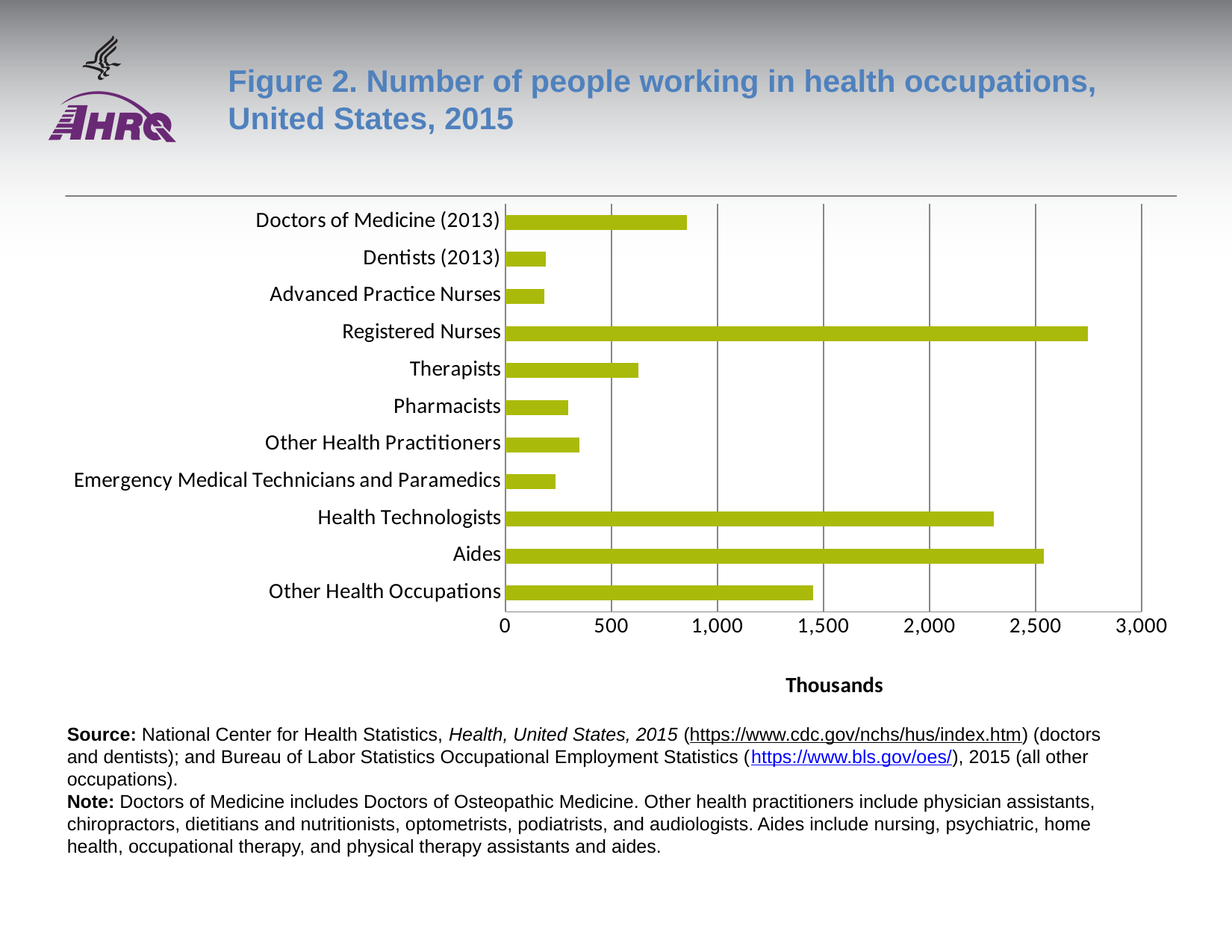

# Figure 2. Number of people working in health occupations, United States, 2015

### Chart

| Category | Column2 |
|---|---|
| Other Health Occupations | 1451.71 |
| Aides | 2538.21 |
| Health Technologists | 2302.91 |
| Emergency Medical Technicians and Paramedics | 236.89 |
| Other Health Practitioners | 348.56 |
| Pharmacists | 295.62 |
| Therapists | 628.45 |
| Registered Nurses | 2745.91 |
| Advanced Practice Nurses | 182.9 |
| Dentists (2013) | 191.347 |
| Doctors of Medicine (2013) | 854.698 |
Source: National Center for Health Statistics, Health, United States, 2015 (https://www.cdc.gov/nchs/hus/index.htm) (doctors and dentists); and Bureau of Labor Statistics Occupational Employment Statistics (https://www.bls.gov/oes/), 2015 (all other occupations).
Note: Doctors of Medicine includes Doctors of Osteopathic Medicine. Other health practitioners include physician assistants, chiropractors, dietitians and nutritionists, optometrists, podiatrists, and audiologists. Aides include nursing, psychiatric, home health, occupational therapy, and physical therapy assistants and aides.